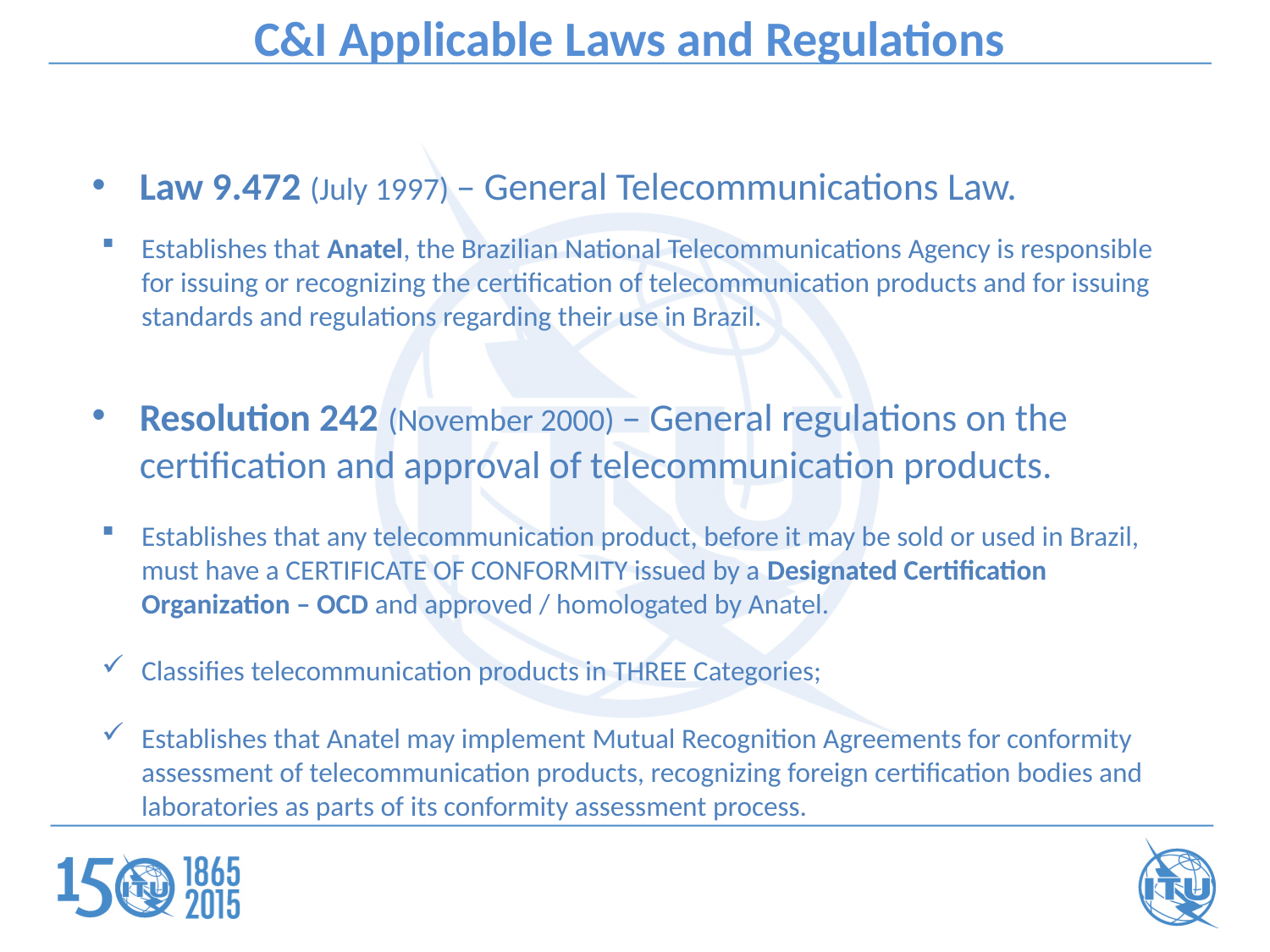

# C&I Applicable Laws and Regulations

Law 9.472 (July 1997) – General Telecommunications Law.

Establishes that Anatel, the Brazilian National Telecommunications Agency is responsible for issuing or recognizing the certification of telecommunication products and for issuing standards and regulations regarding their use in Brazil.

Resolution 242 (November 2000) – General regulations on the certification and approval of telecommunication products.

Establishes that any telecommunication product, before it may be sold or used in Brazil, must have a CERTIFICATE OF CONFORMITY issued by a Designated Certification Organization – OCD and approved / homologated by Anatel.

Classifies telecommunication products in THREE Categories;

Establishes that Anatel may implement Mutual Recognition Agreements for conformity assessment of telecommunication products, recognizing foreign certification bodies and laboratories as parts of its conformity assessment process.